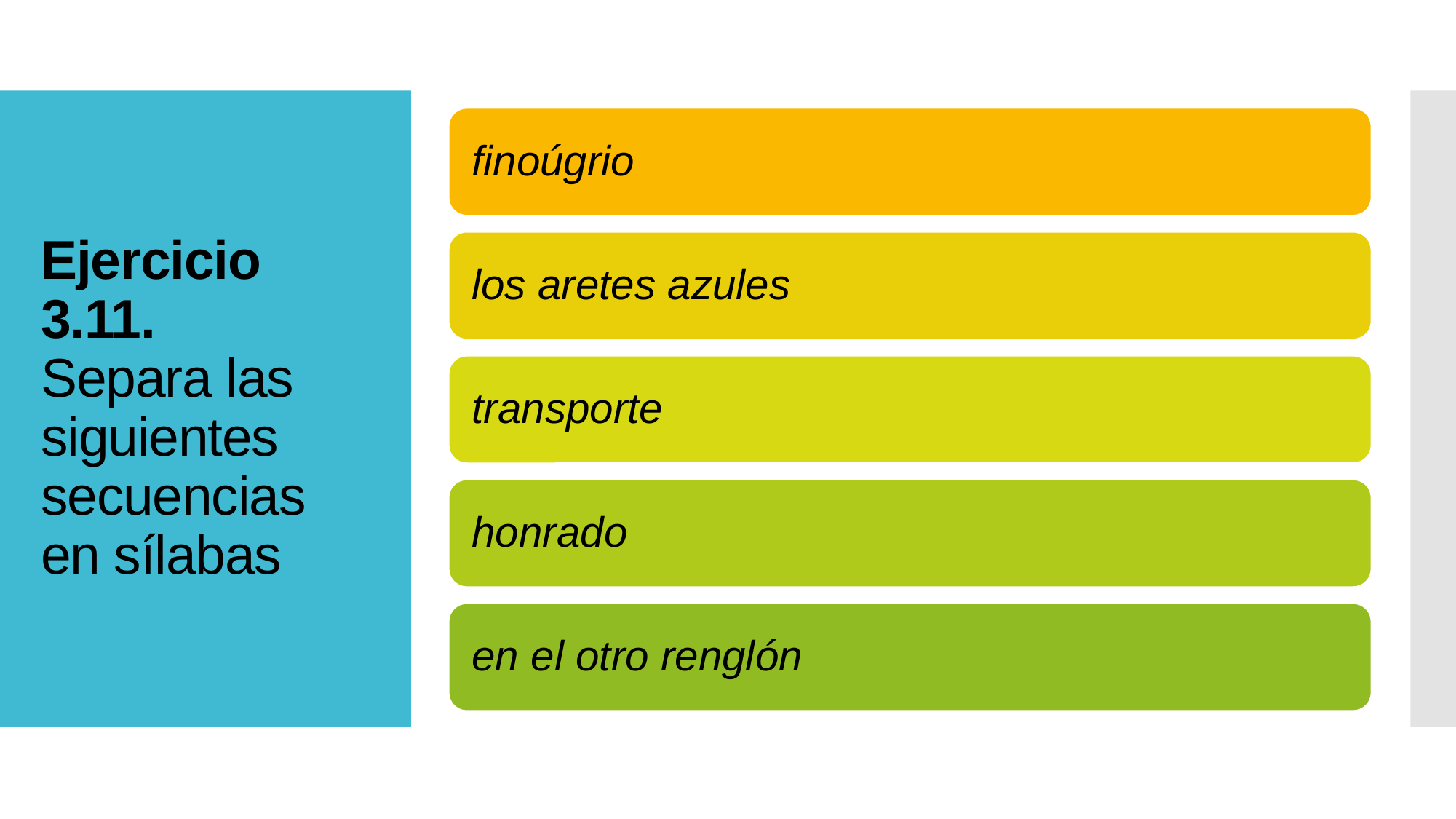

finoúgrio
los aretes azules
transporte
honrado
en el otro renglón
# Ejercicio 3.11. Separa las siguientes secuencias en sílabas